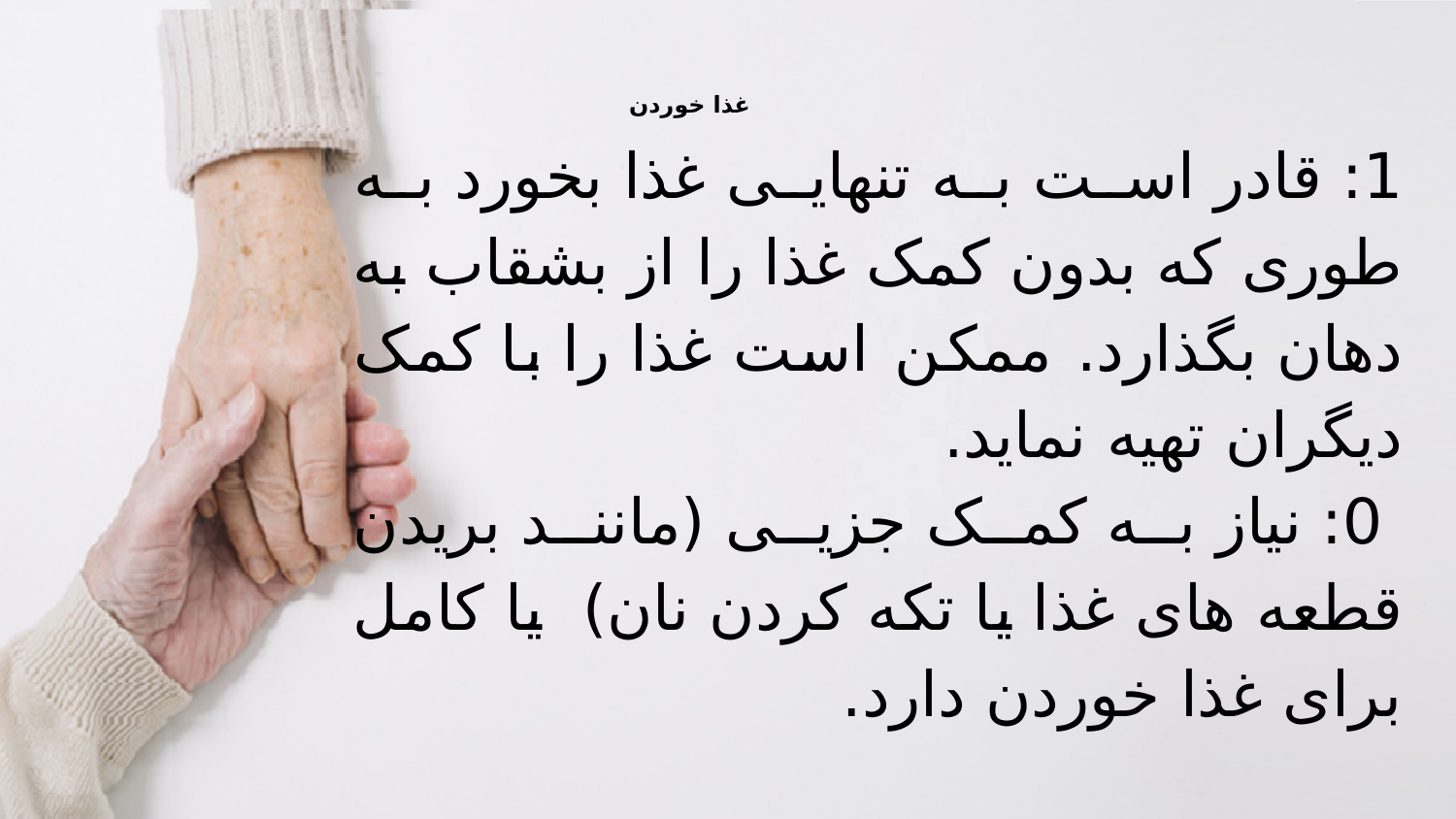

# غذا خوردن
1: قادر است به تنهایی غذا بخورد به طوری که بدون کمک غذا را از بشقاب به دهان بگذارد. ممکن است غذا را با کمک دیگران تهیه نماید.
 0: نیاز به کمک جزیی (مانند بریدن قطعه های غذا یا تکه کردن نان)  یا کامل برای غذا خوردن دارد.